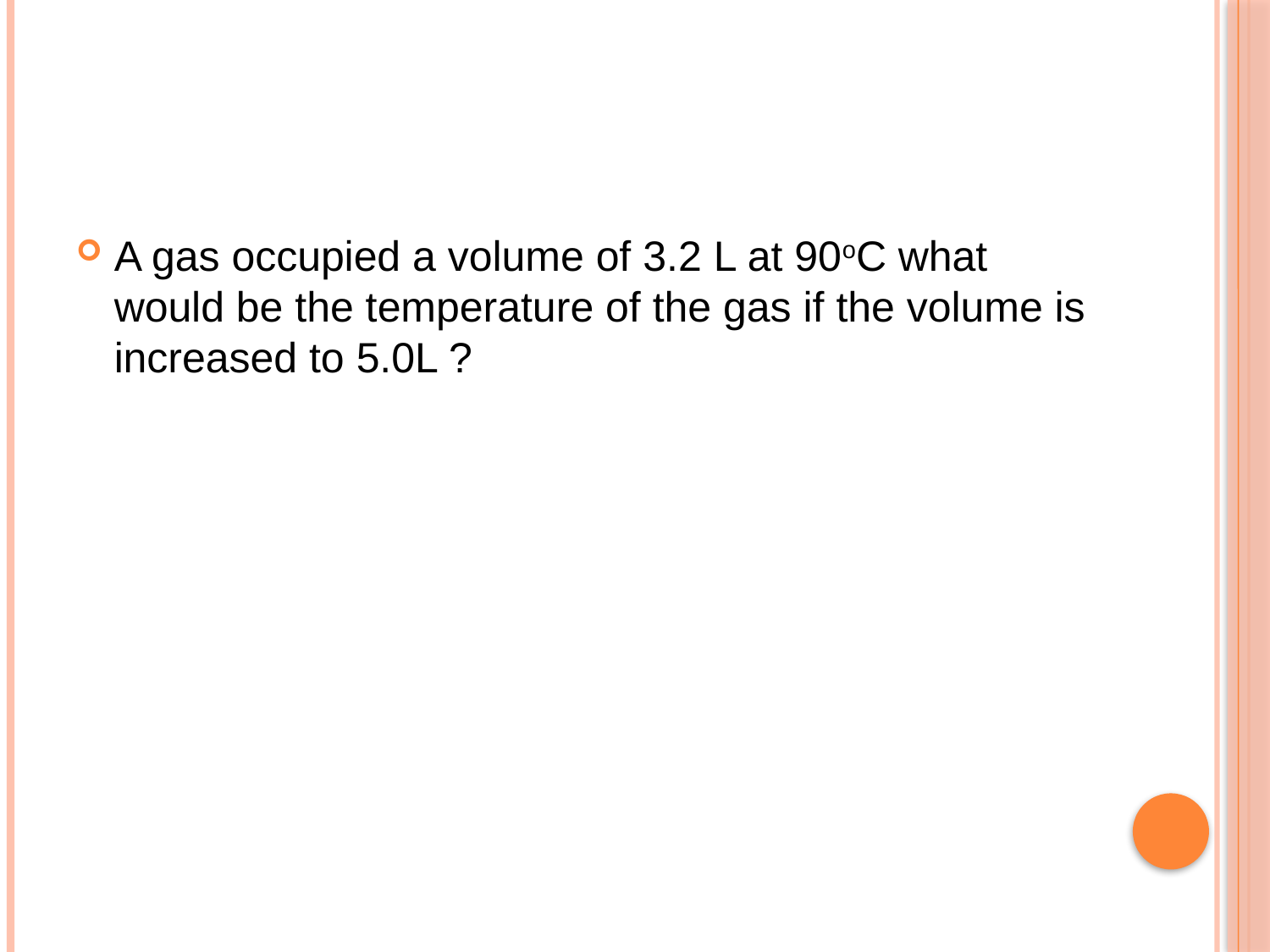

#
A gas occupied a volume of 3.2 L at 90oC what would be the temperature of the gas if the volume is increased to 5.0L ?